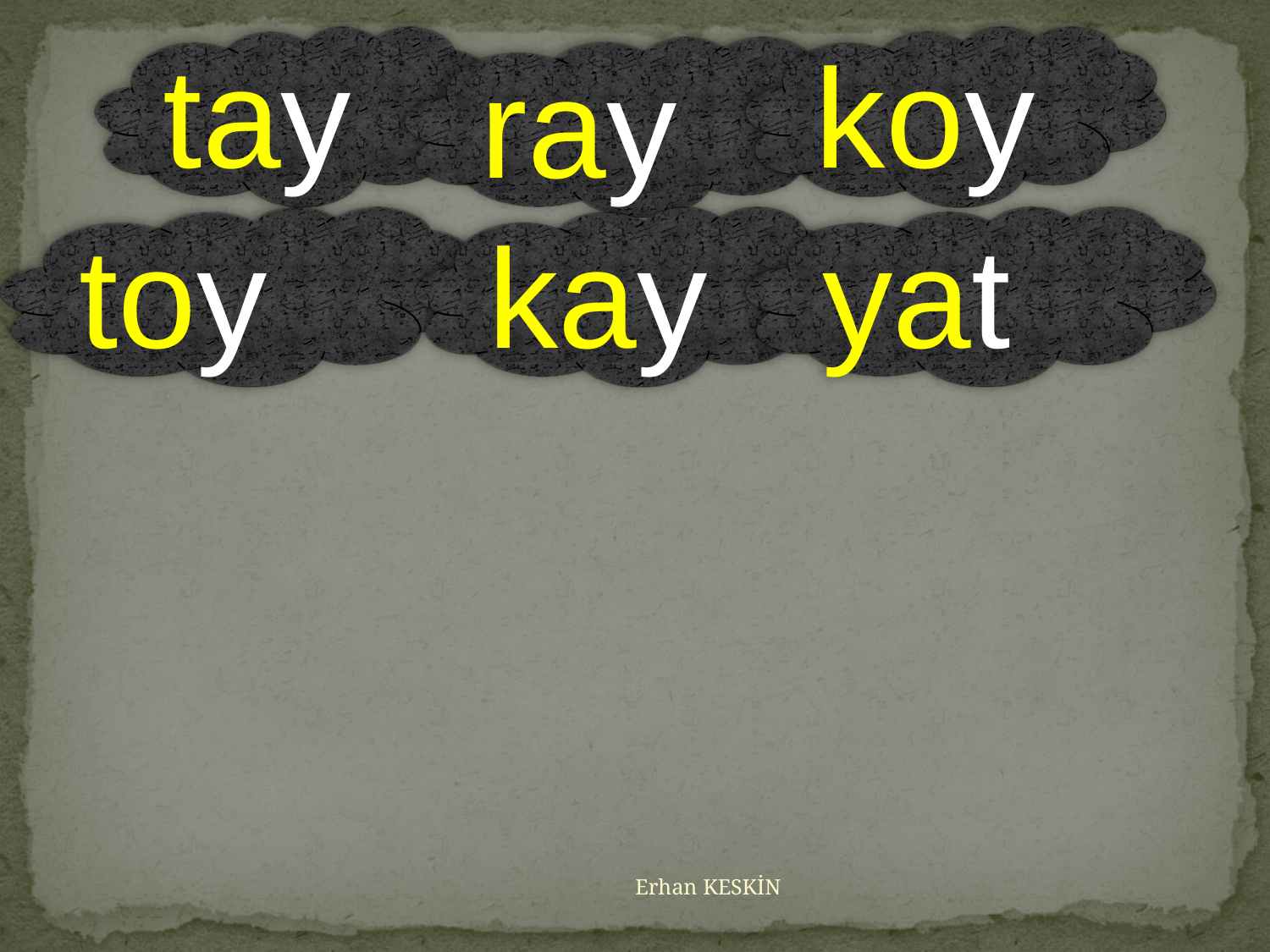

tay
koy
ray
toy
kay
yat
Erhan KESKİN